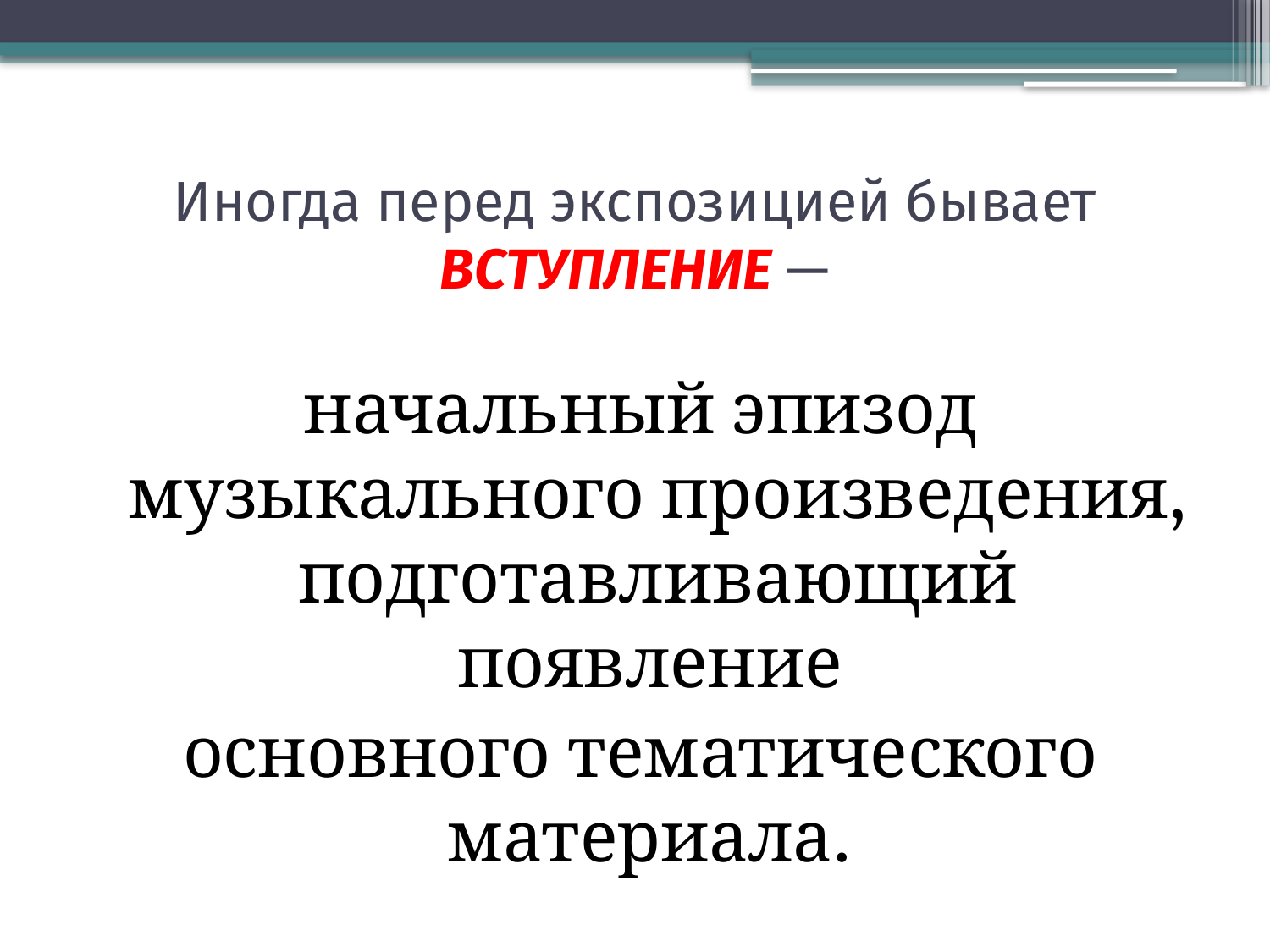

# Иногда перед экспозицией бывает ВСТУПЛЕНИЕ —
начальный эпизод музыкального произведения, подготавливающий появление
основного тематического материала.